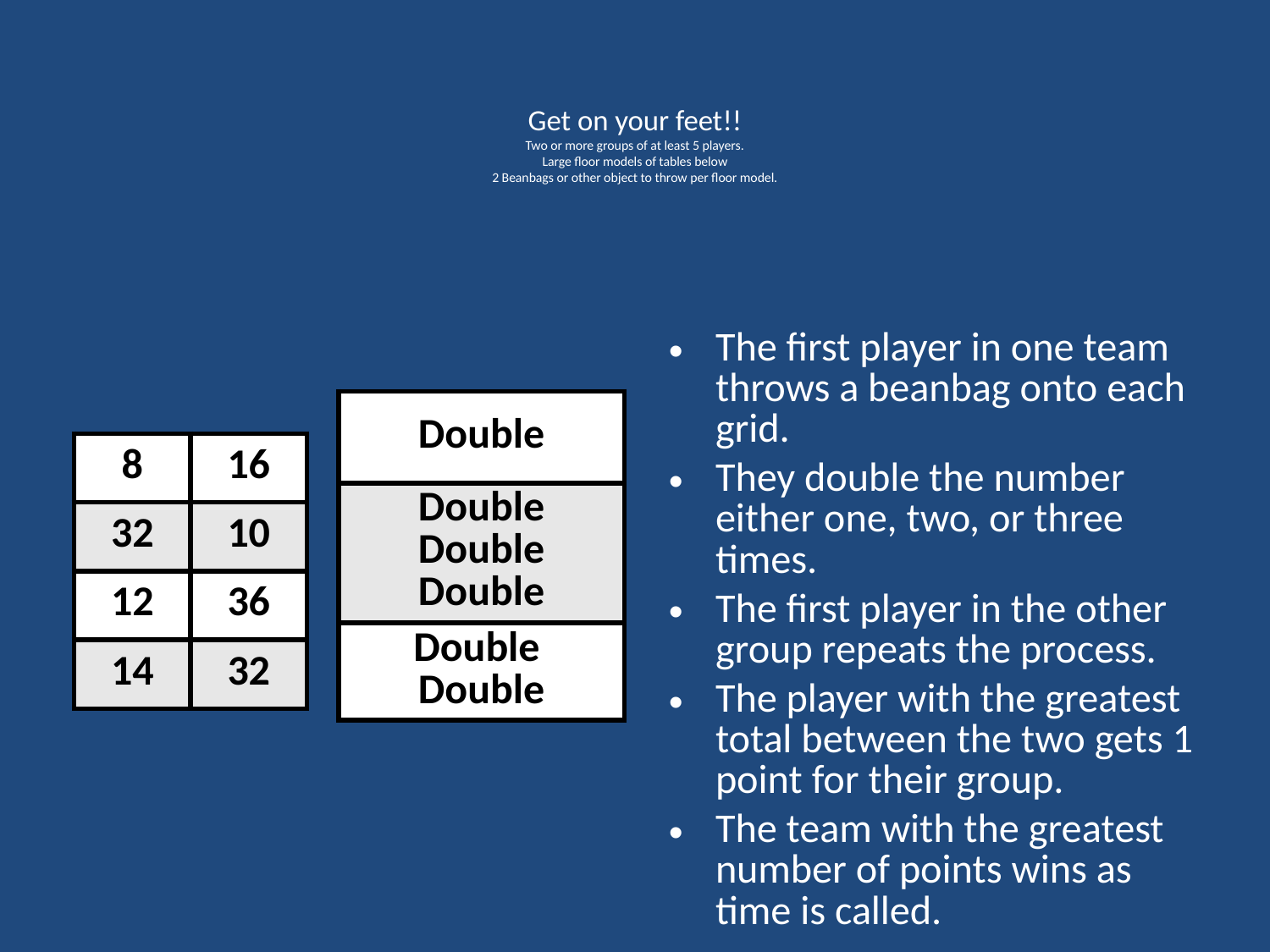

# Get on your feet!! Two or more groups of at least 5 players. Large floor models of tables below 2 Beanbags or other object to throw per floor model.
The first player in one team throws a beanbag onto each grid.
They double the number either one, two, or three times.
The first player in the other group repeats the process.
The player with the greatest total between the two gets 1 point for their group.
The team with the greatest number of points wins as time is called.
| Double |
| --- |
| Double Double Double |
| Double Double |
| 8 | 16 |
| --- | --- |
| 32 | 10 |
| 12 | 36 |
| 14 | 32 |